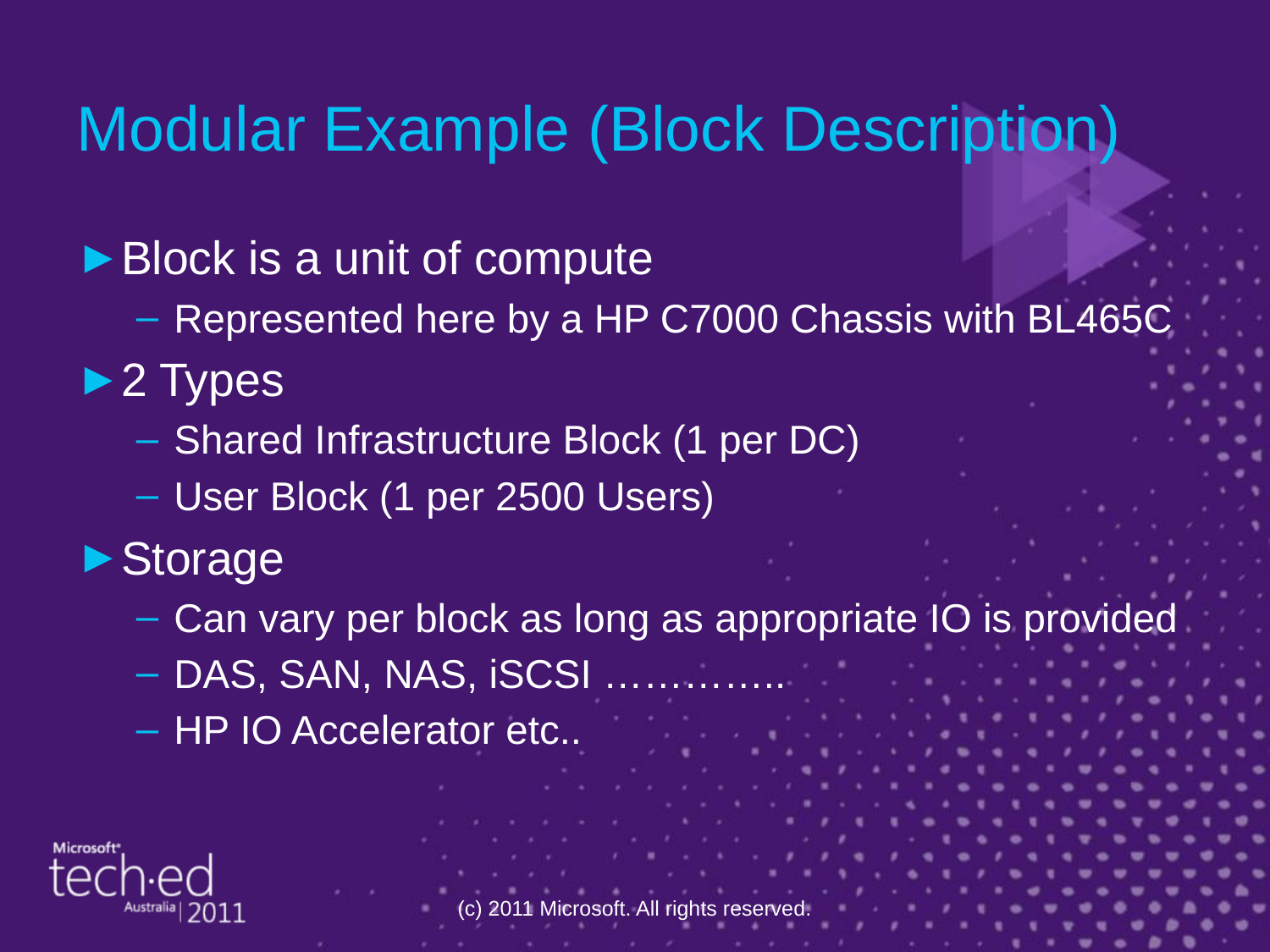

# Modular Example (Block Description)
Block is a unit of compute
Represented here by a HP C7000 Chassis with BL465C
2 Types
Shared Infrastructure Block (1 per DC)
User Block (1 per 2500 Users)
Storage
Can vary per block as long as appropriate IO is provided
DAS, SAN, NAS, iSCSI …………..
HP IO Accelerator etc..
(c) 2011 Microsoft. All rights reserved.